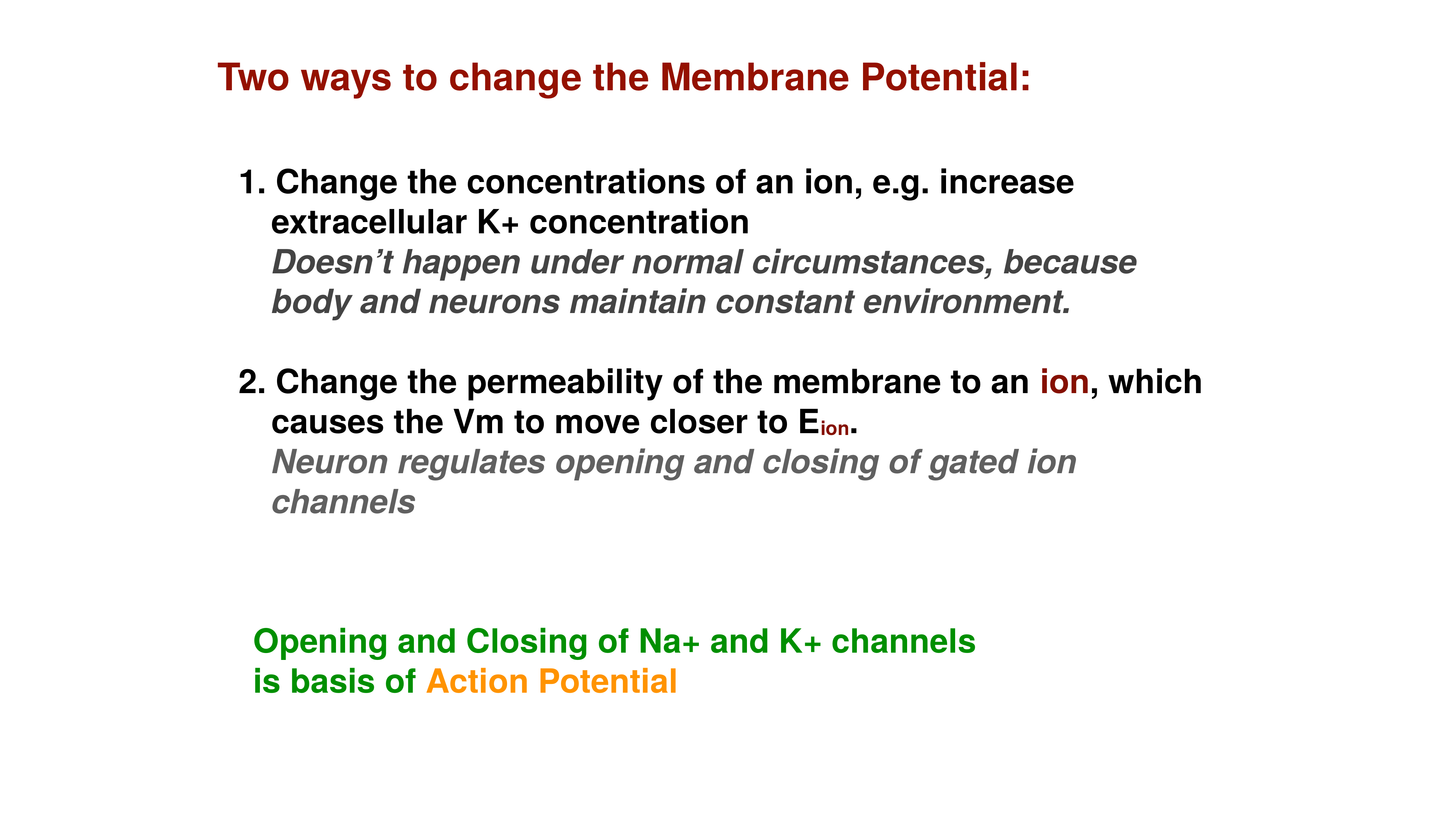

# Two ways to change the Membrane Potential:
1. Change the concentrations of an ion, e.g. increase extracellular K+ concentration
Doesn’t happen under normal circumstances, because body and neurons maintain constant environment.

2. Change the permeability of the membrane to an ion, which causes the Vm to move closer to Eion.
Neuron regulates opening and closing of gated ion channels
Opening and Closing of Na+ and K+ channels
is basis of Action Potential